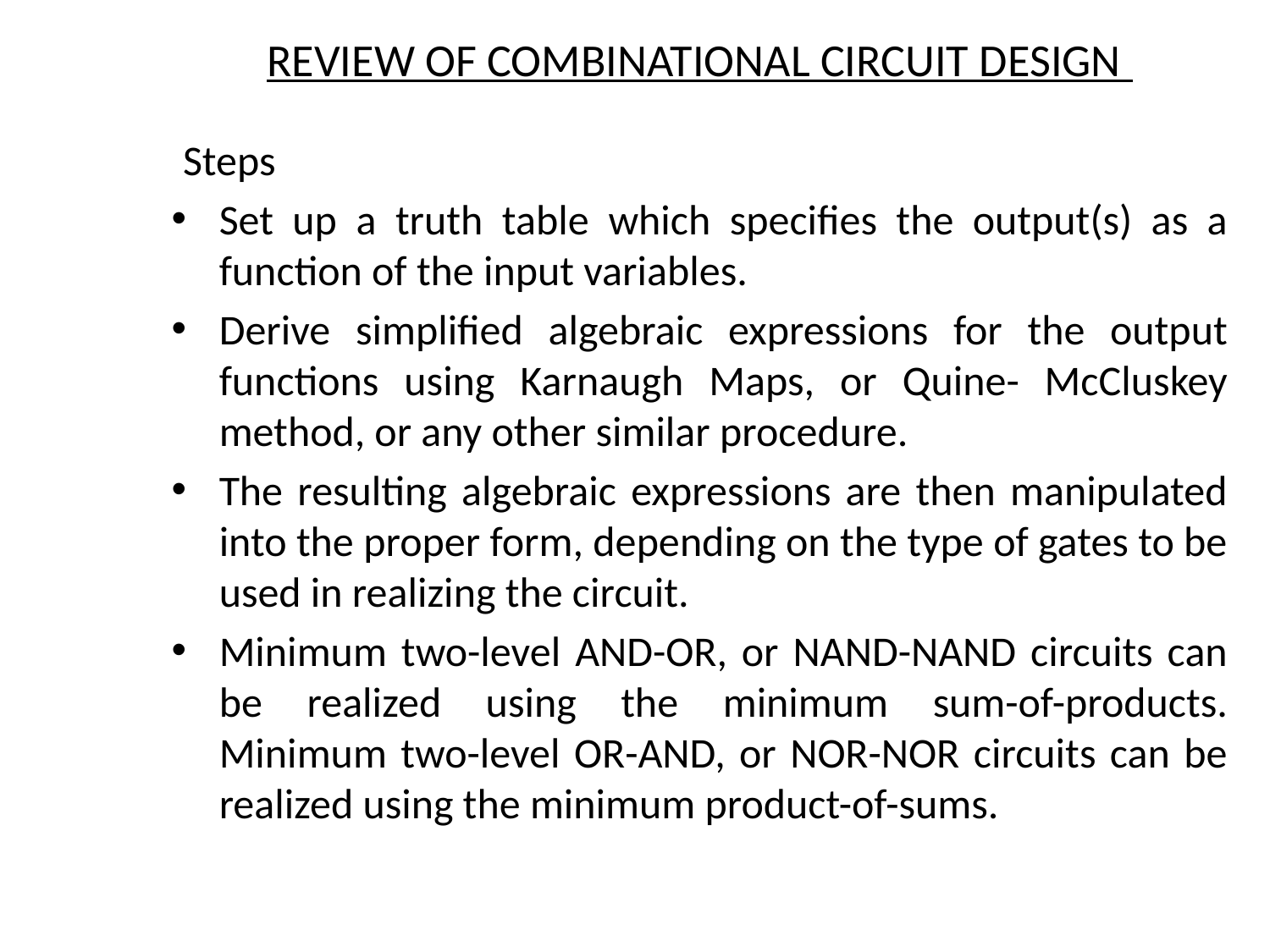

# REVIEW OF COMBINATIONAL CIRCUIT DESIGN
Steps
Set up a truth table which specifies the output(s) as a function of the input variables.
Derive simplified algebraic expressions for the output functions using Karnaugh Maps, or Quine- McCluskey method, or any other similar procedure.
The resulting algebraic expressions are then manipulated into the proper form, depending on the type of gates to be used in realizing the circuit.
Minimum two-level AND-OR, or NAND-NAND circuits can be realized using the minimum sum-of-products. Minimum two-level OR-AND, or NOR-NOR circuits can be realized using the minimum product-of-sums.